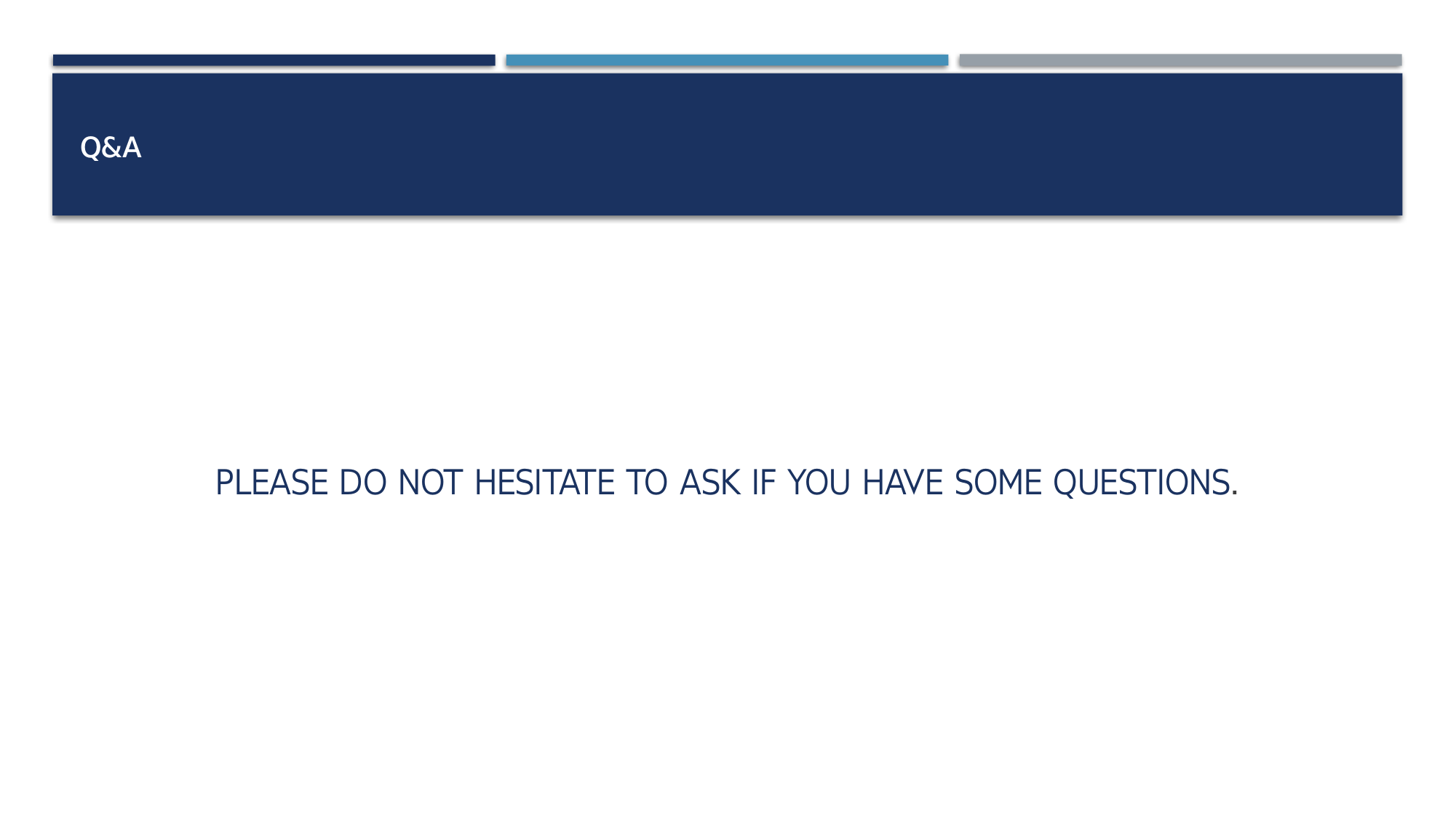

# Q&A
Please do not hesitate to ask if you have some questions.